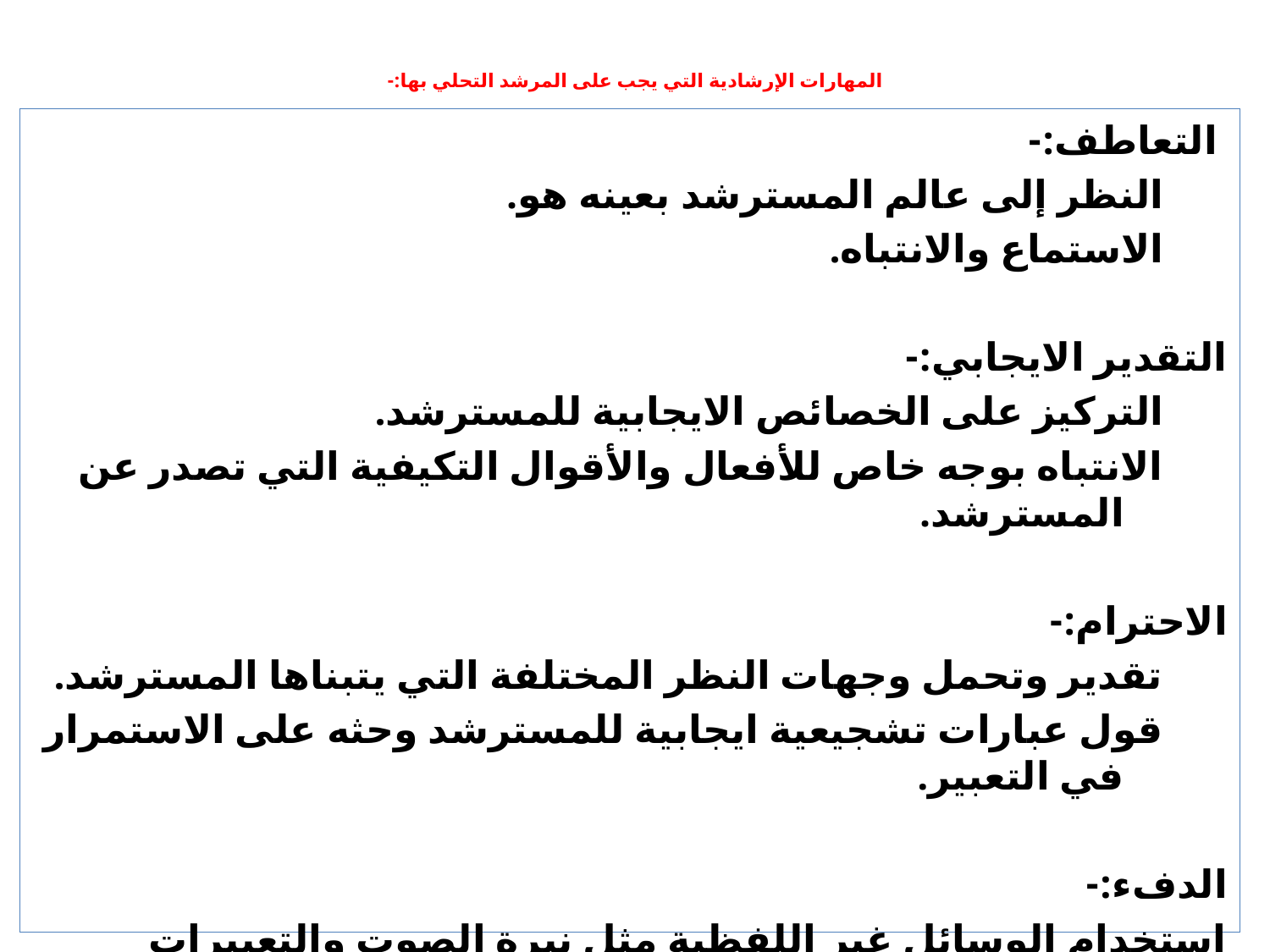

# المهارات الإرشادية التي يجب على المرشد التحلي بها:-
 التعاطف:-
النظر إلى عالم المسترشد بعينه هو.
الاستماع والانتباه.

التقدير الايجابي:-
التركيز على الخصائص الايجابية للمسترشد.
الانتباه بوجه خاص للأفعال والأقوال التكيفية التي تصدر عن المسترشد.

الاحترام:-
تقدير وتحمل وجهات النظر المختلفة التي يتبناها المسترشد.
قول عبارات تشجيعية ايجابية للمسترشد وحثه على الاستمرار في التعبير.

الدفء:-
استخدام الوسائل غير اللفظية مثل نبرة الصوت والتعبيرات الوجهية والأوضاع والتلميحات الجسمية للتعبير عن الاهتمام بالمسترشد.